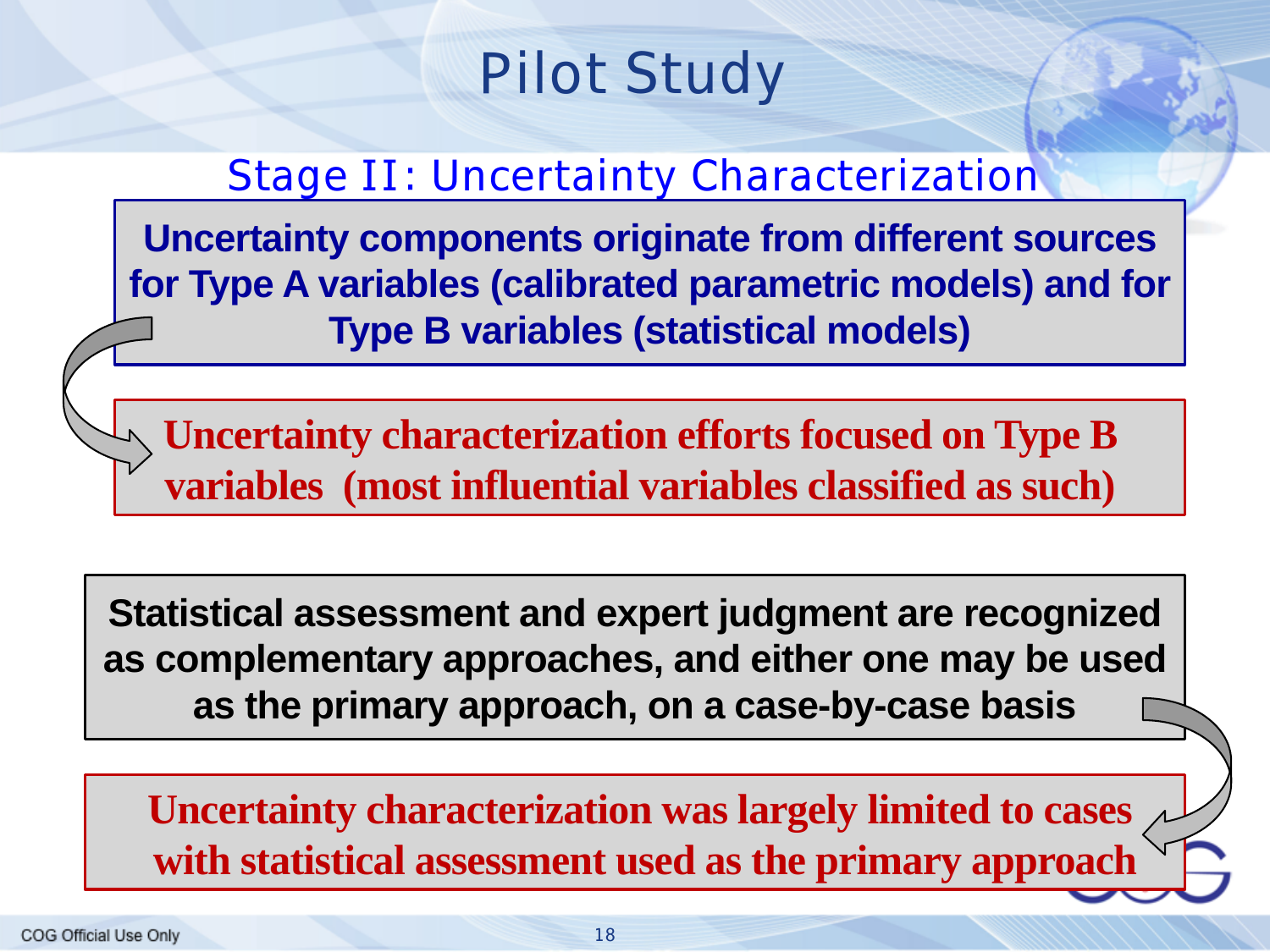

Pilot Study
Stage II: Uncertainty Characterization
Uncertainty components originate from different sources for Type A variables (calibrated parametric models) and for Type B variables (statistical models)

Uncertainty characterization efforts focused on Type B variables  (most influential variables classified as such)
Statistical assessment and expert judgment are recognized as complementary approaches, and either one may be used as the primary approach, on a case-by-case basis

Uncertainty characterization was largely limited to cases
with statistical assessment used as the primary approach